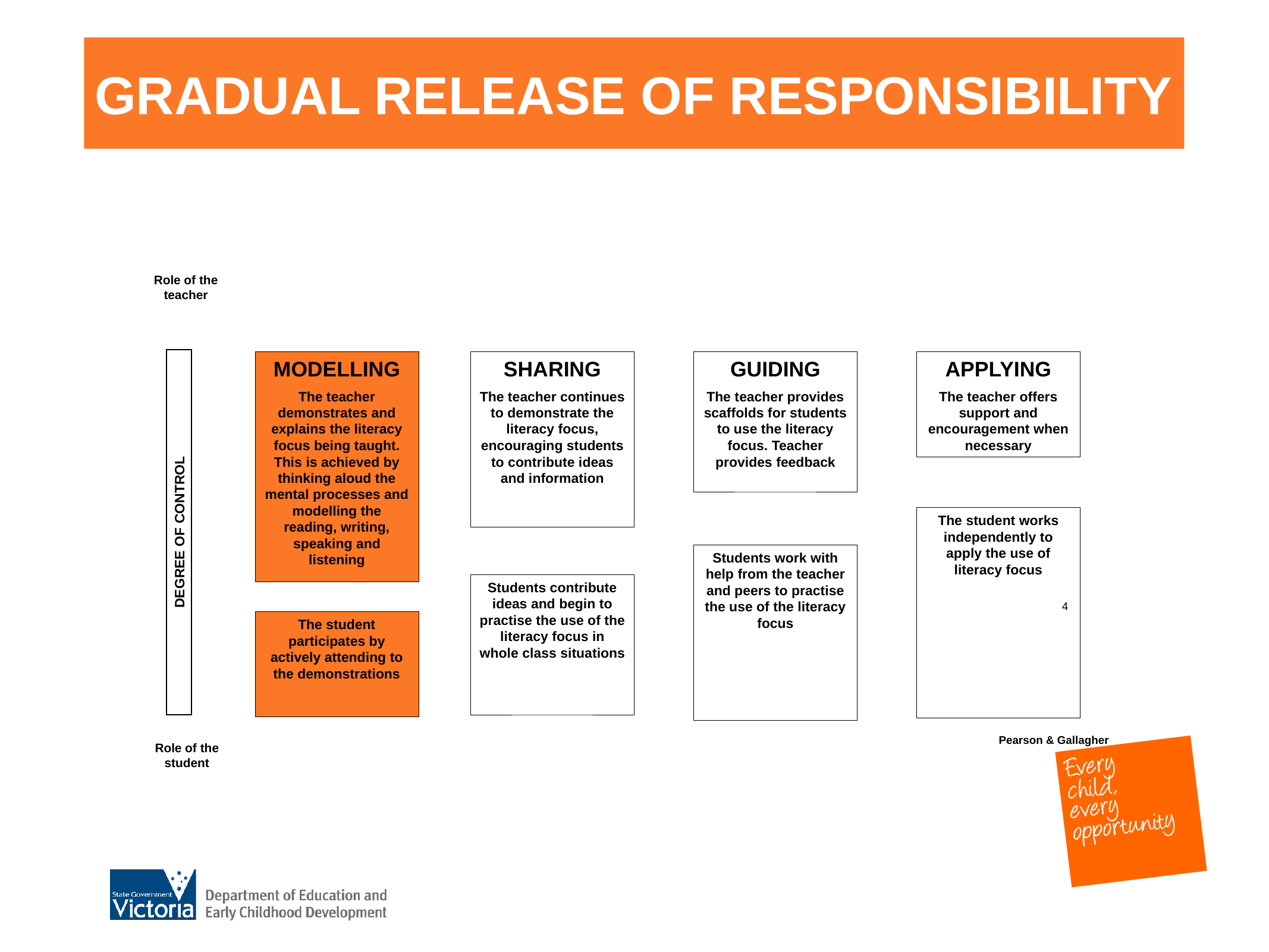

GRADUAL RELEASE OF RESPONSIBILITY
Role of the teacher
MODELLING
The teacher demonstrates and explains the literacy focus being taught. This is achieved by thinking aloud the mental processes and modelling the reading, writing, speaking and listening
SHARING
The teacher continues to demonstrate the literacy focus, encouraging students to contribute ideas and information
GUIDING
The teacher provides scaffolds for students to use the literacy focus. Teacher provides feedback
APPLYING
The teacher offers support and encouragement when necessary
The student works independently to apply the use of literacy focus
DEGREE OF CONTROL
Students work with help from the teacher and peers to practise the use of the literacy focus
Students contribute ideas and begin to practise the use of the literacy focus in whole class situations
4
The student participates by actively attending to the demonstrations
Pearson & Gallagher
Role of the student